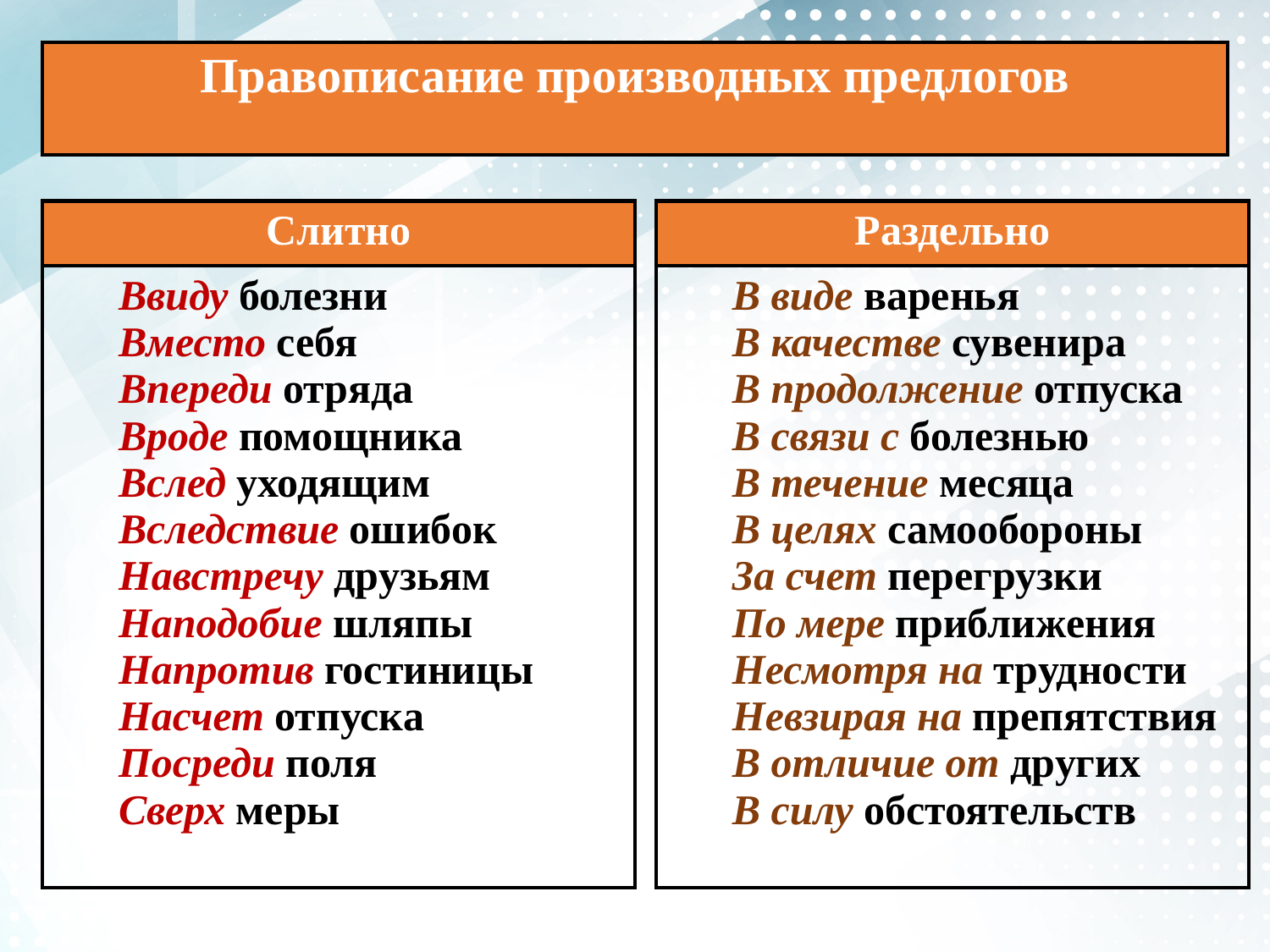

| Правописание производных предлогов |
| --- |
| Слитно |
| --- |
| Ввиду болезни Вместо себя Впереди отряда Вроде помощника Вслед уходящим Вследствие ошибок Навстречу друзьям Наподобие шляпы Напротив гостиницы Насчет отпуска Посреди поля Сверх меры |
| Раздельно |
| --- |
| В виде варенья В качестве сувенира В продолжение отпуска В связи с болезнью В течение месяца В целях самообороны За счет перегрузки По мере приближения Несмотря на трудности Невзирая на препятствия В отличие от других В силу обстоятельств |